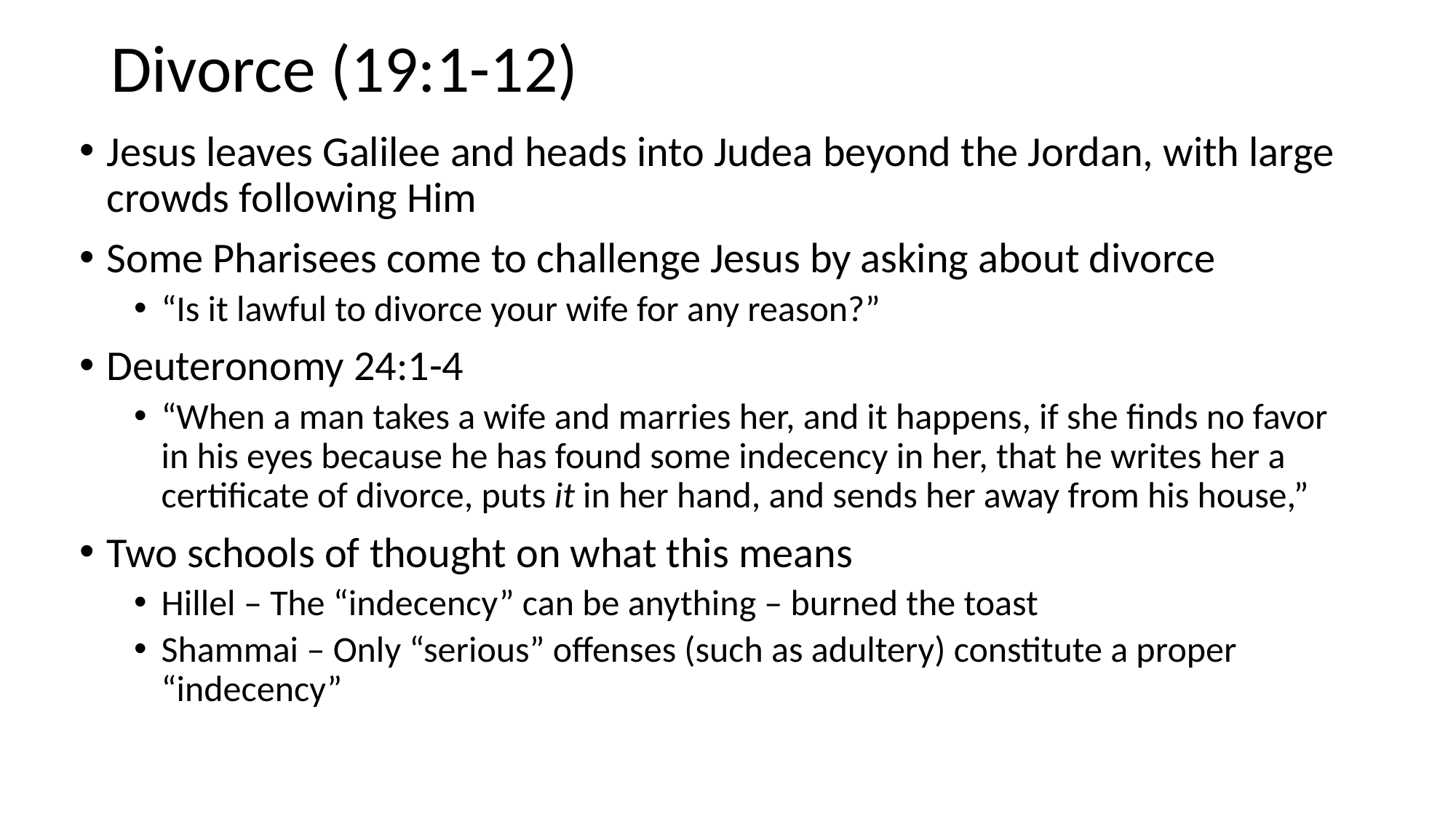

# Divorce (19:1-12)
Jesus leaves Galilee and heads into Judea beyond the Jordan, with large crowds following Him
Some Pharisees come to challenge Jesus by asking about divorce
“Is it lawful to divorce your wife for any reason?”
Deuteronomy 24:1-4
“When a man takes a wife and marries her, and it happens, if she finds no favor in his eyes because he has found some indecency in her, that he writes her a certificate of divorce, puts it in her hand, and sends her away from his house,”
Two schools of thought on what this means
Hillel – The “indecency” can be anything – burned the toast
Shammai – Only “serious” offenses (such as adultery) constitute a proper “indecency”